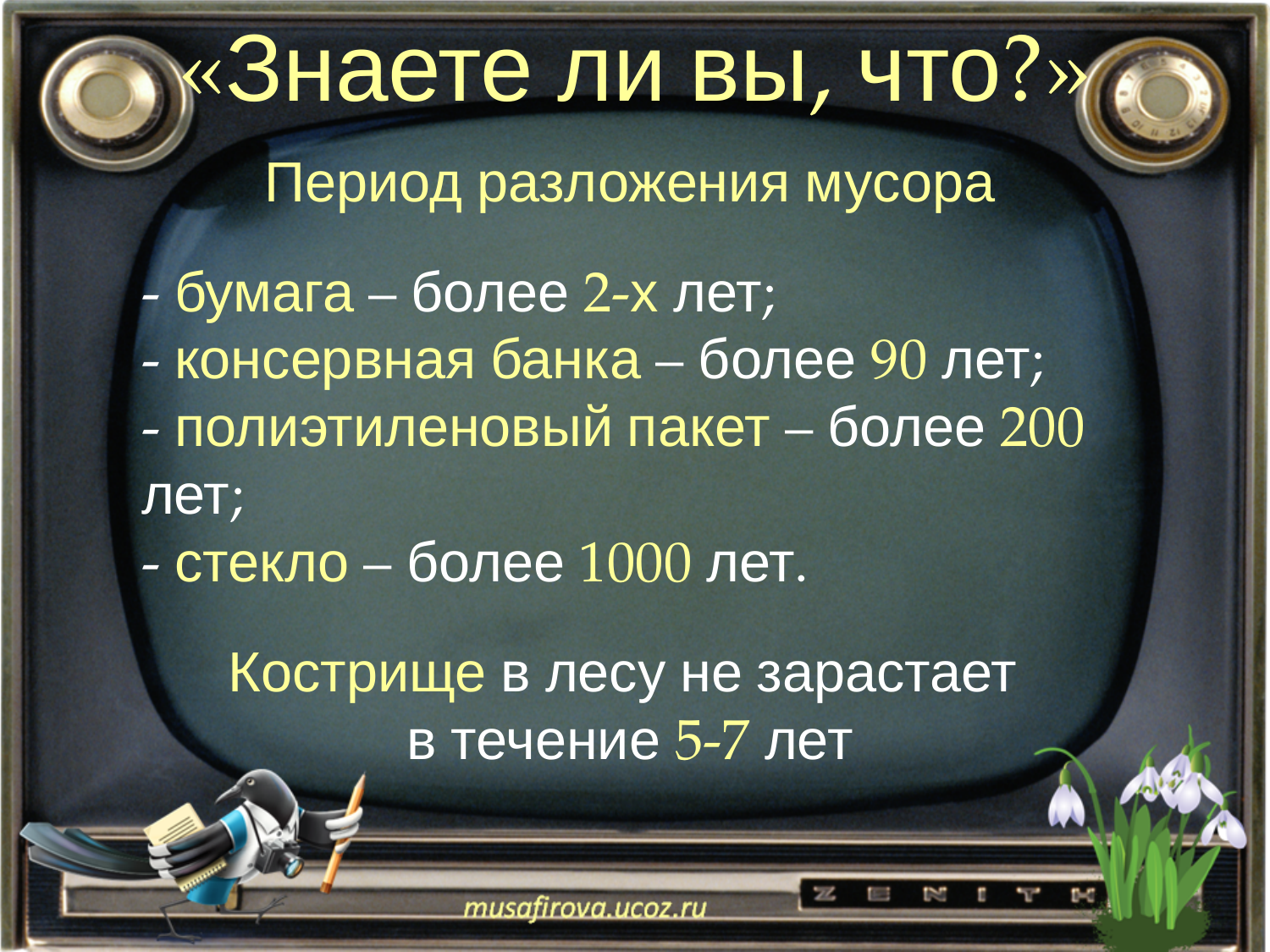

«Знаете ли вы, что?»
Период разложения мусора
- бумага – более 2-х лет;
- консервная банка – более 90 лет;
- полиэтиленовый пакет – более 200 лет;
- стекло – более 1000 лет.
Кострище в лесу не зарастает
в течение 5-7 лет